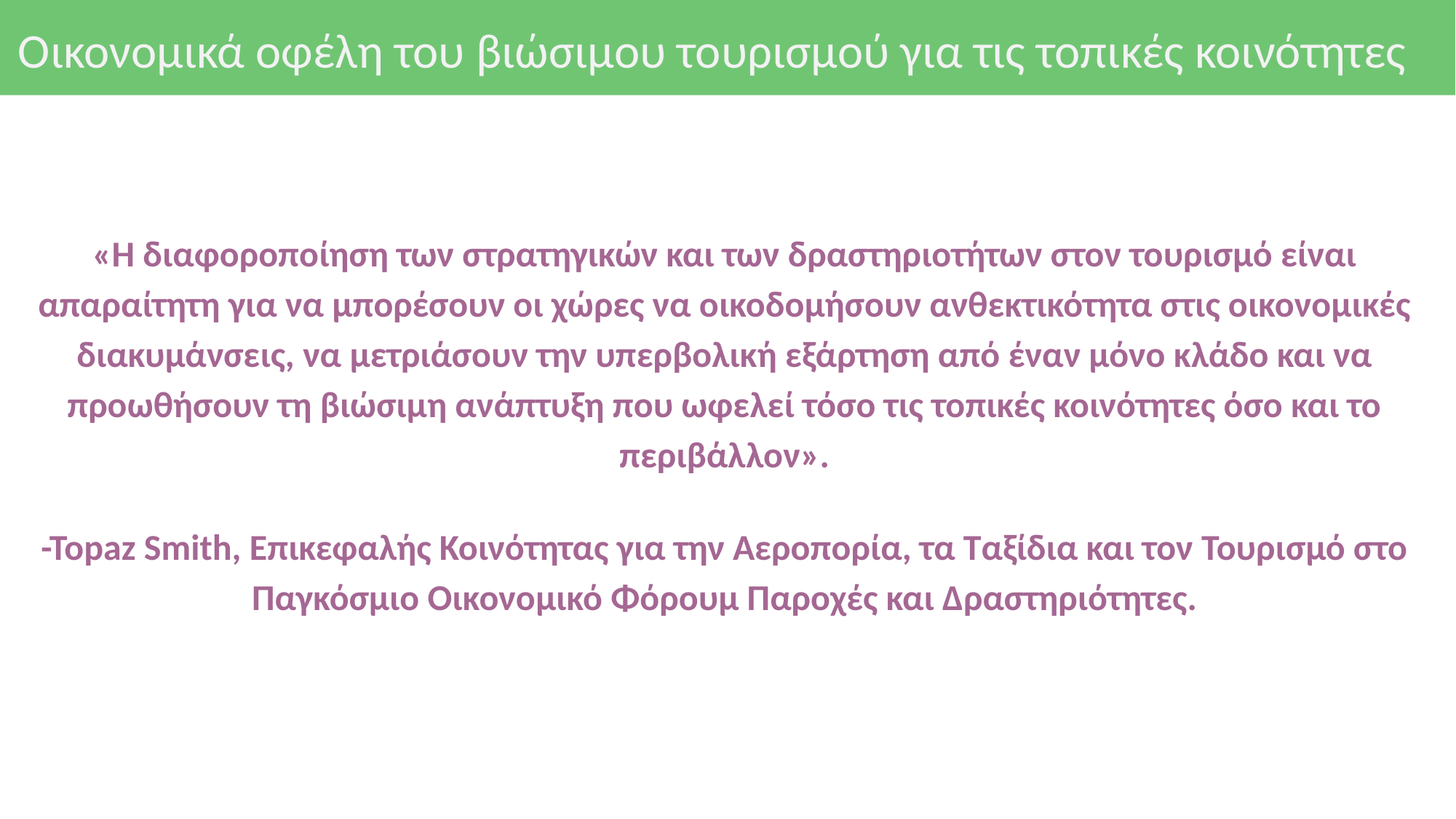

# Οικονομικά οφέλη του βιώσιμου τουρισμού για τις τοπικές κοινότητες
«Η διαφοροποίηση των στρατηγικών και των δραστηριοτήτων στον τουρισμό είναι απαραίτητη για να μπορέσουν οι χώρες να οικοδομήσουν ανθεκτικότητα στις οικονομικές διακυμάνσεις, να μετριάσουν την υπερβολική εξάρτηση από έναν μόνο κλάδο και να προωθήσουν τη βιώσιμη ανάπτυξη που ωφελεί τόσο τις τοπικές κοινότητες όσο και το περιβάλλον».
-Topaz Smith, Επικεφαλής Κοινότητας για την Αεροπορία, τα Ταξίδια και τον Τουρισμό στο Παγκόσμιο Οικονομικό Φόρουμ Παροχές και Δραστηριότητες.